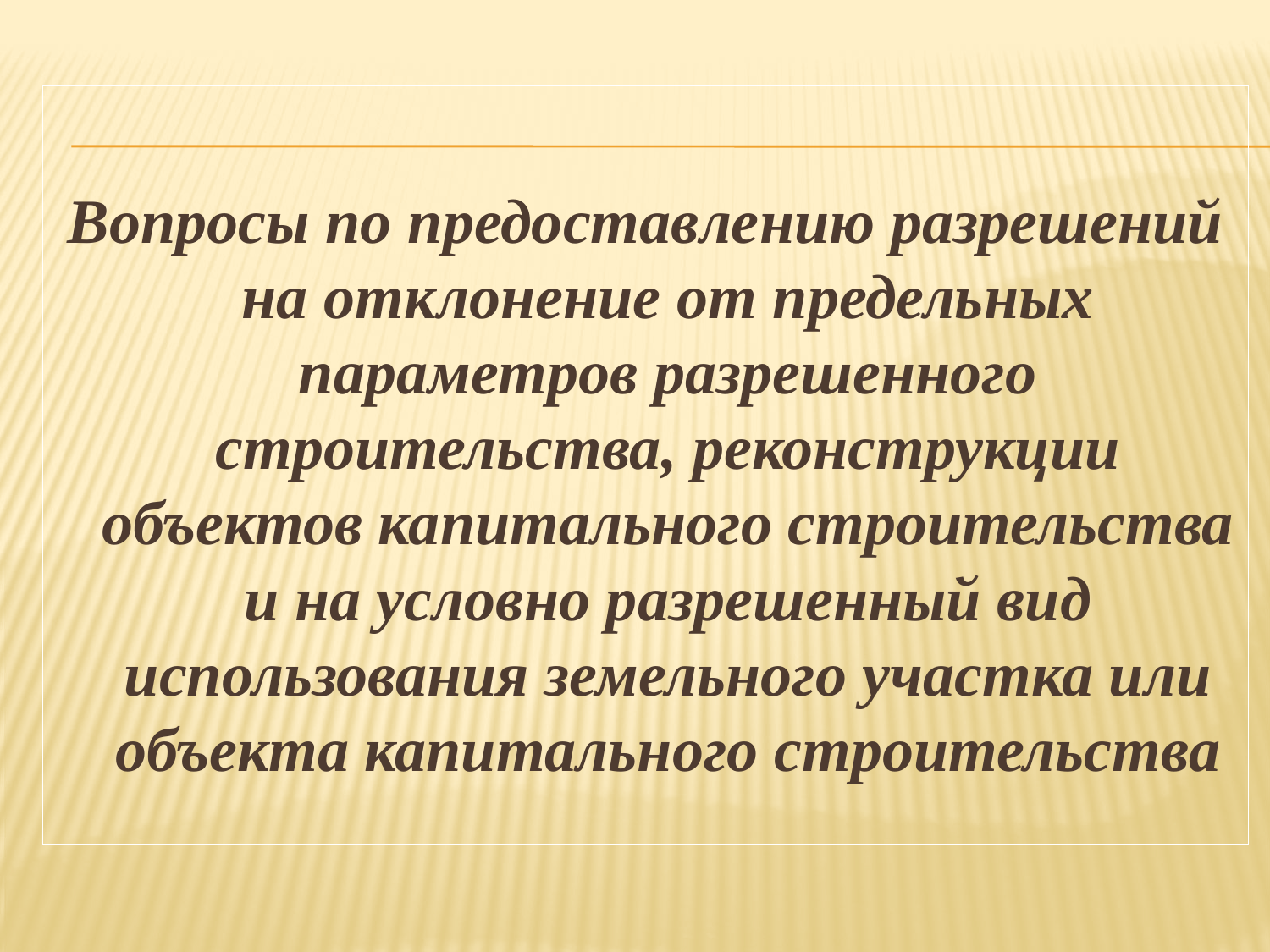

Вопросы по предоставлению разрешений на отклонение от предельных параметров разрешенного строительства, реконструкции объектов капитального строительства и на условно разрешенный вид использования земельного участка или объекта капитального строительства